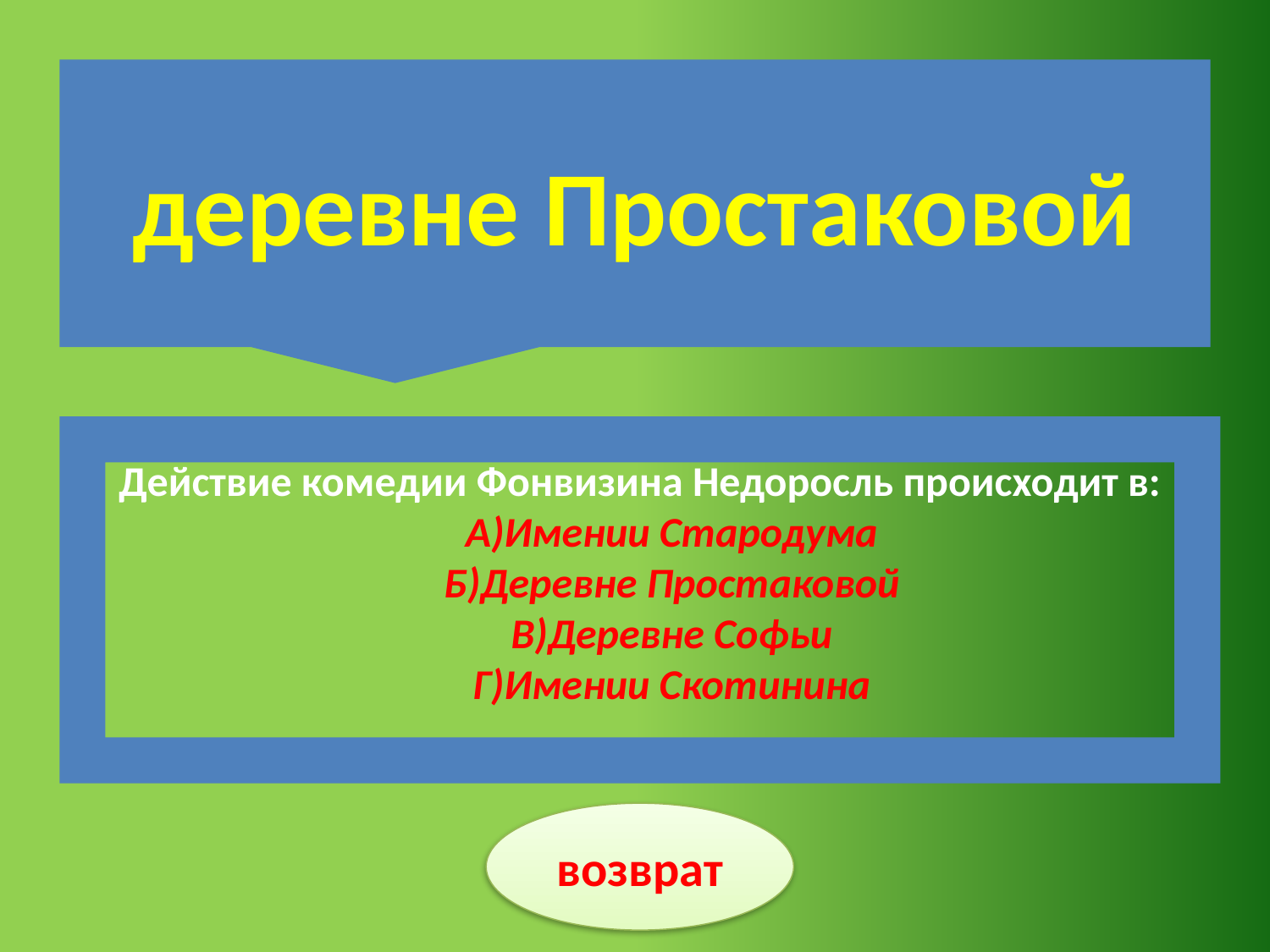

деревне Простаковой
Действие комедии Фонвизина Недоросль происходит в:
А)Имении Стародума
Б)Деревне Простаковой
В)Деревне Софьи
Г)Имении Скотинина

возврат